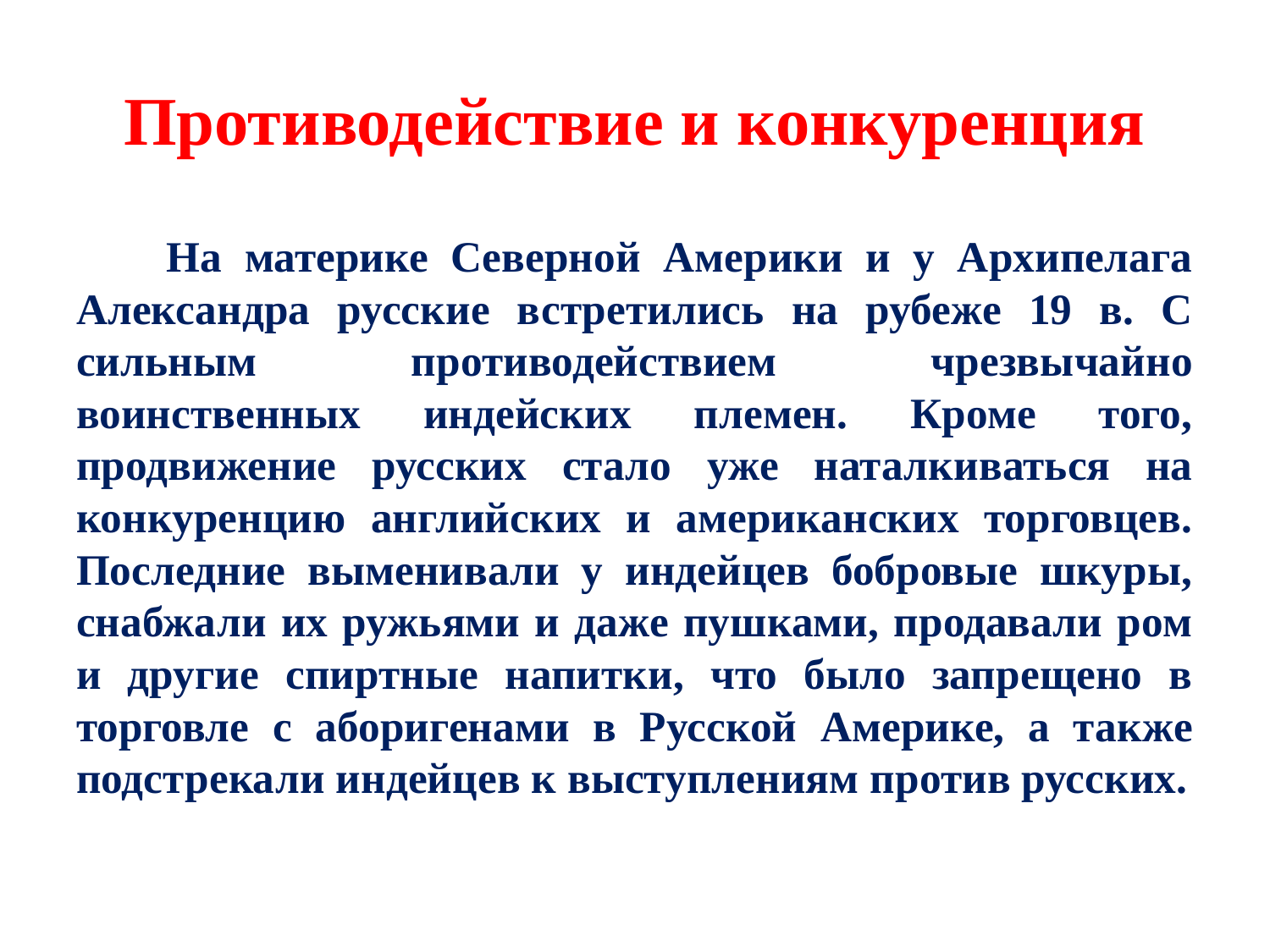

# Противодействие и конкуренция
На материке Северной Америки и у Архипелага Александра русские встретились на рубеже 19 в. С сильным противодействием чрезвычайно воинственных индейских племен. Кроме того, продвижение русских стало уже наталкиваться на конкуренцию английских и американских торговцев. Последние выменивали у индейцев бобровые шкуры, снабжали их ружьями и даже пушками, продавали ром и другие спиртные напитки, что было запрещено в торговле с аборигенами в Русской Америке, а также подстрекали индейцев к выступлениям против русских.